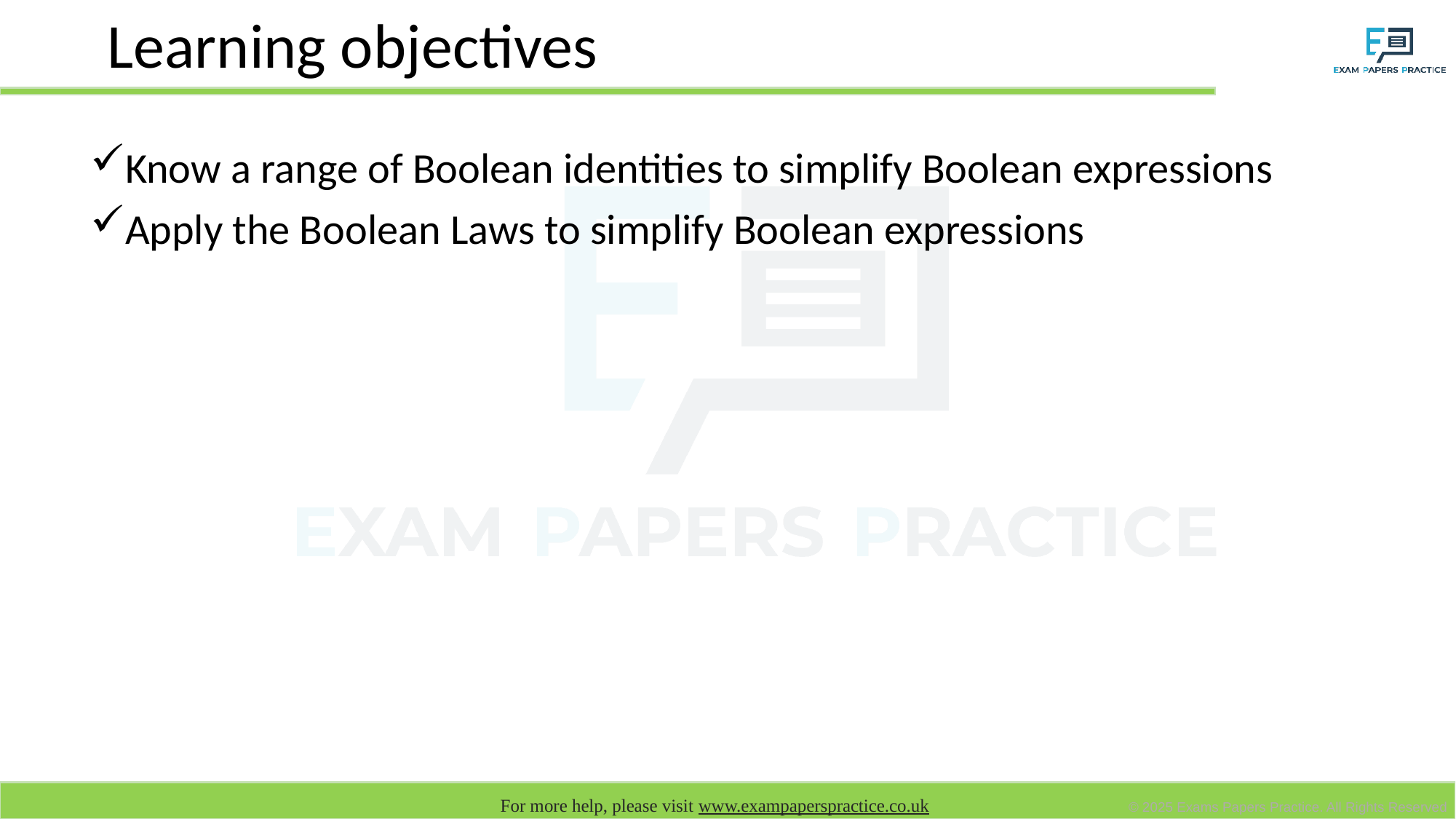

# Learning objectives
Know a range of Boolean identities to simplify Boolean expressions
Apply the Boolean Laws to simplify Boolean expressions